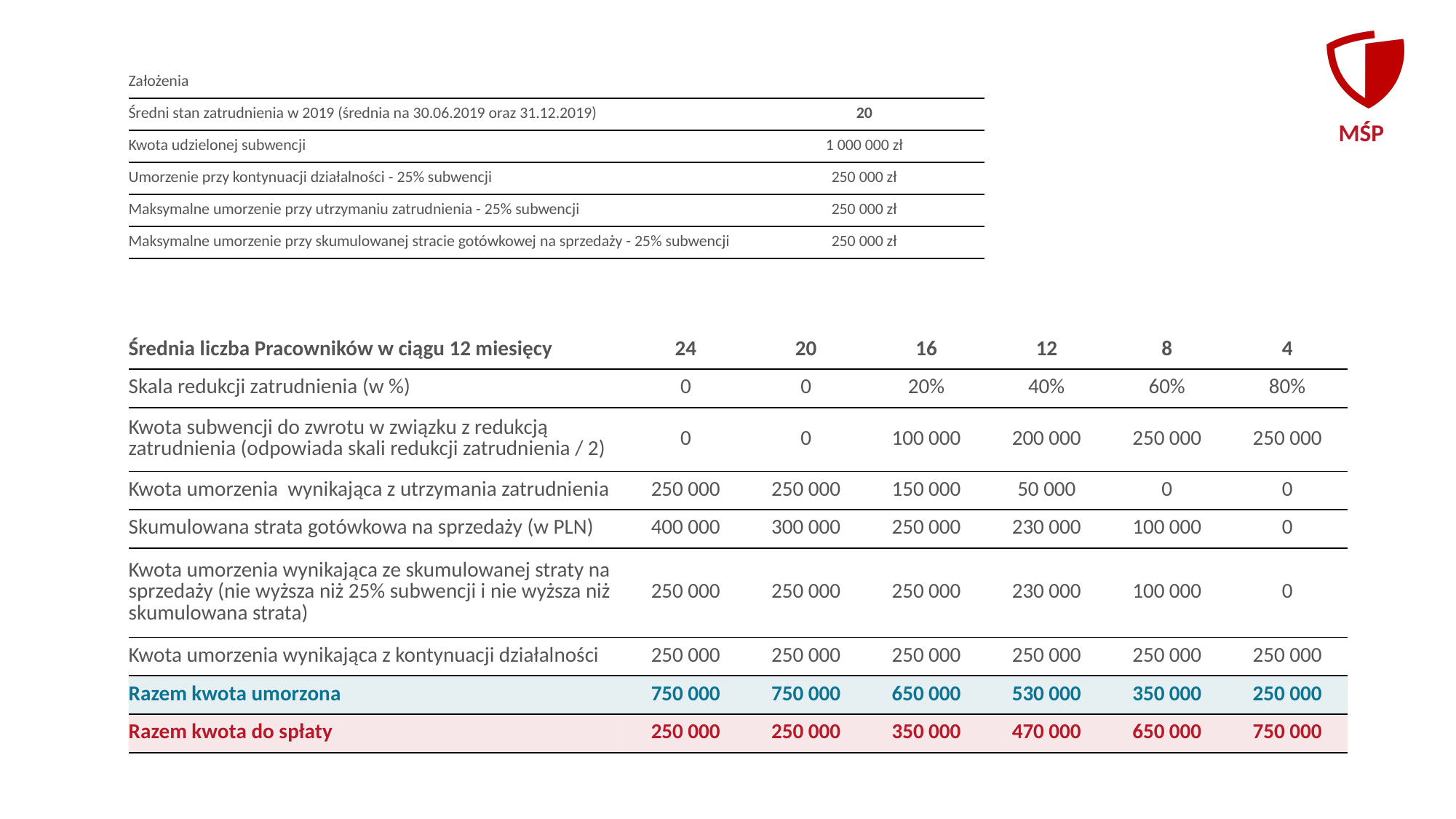

| Założenia |  |
| --- | --- |
| Średni stan zatrudnienia w 2019 (średnia na 30.06.2019 oraz 31.12.2019) | 20 |
| Kwota udzielonej subwencji | 1 000 000 zł |
| Umorzenie przy kontynuacji działalności - 25% subwencji | 250 000 zł |
| Maksymalne umorzenie przy utrzymaniu zatrudnienia - 25% subwencji | 250 000 zł |
| Maksymalne umorzenie przy skumulowanej stracie gotówkowej na sprzedaży - 25% subwencji | 250 000 zł |
| Średnia liczba Pracowników w ciągu 12 miesięcy | 24 | 20 | 16 | 12 | 8 | 4 |
| --- | --- | --- | --- | --- | --- | --- |
| Skala redukcji zatrudnienia (w %) | 0 | 0 | 20% | 40% | 60% | 80% |
| Kwota subwencji do zwrotu w związku z redukcją zatrudnienia (odpowiada skali redukcji zatrudnienia / 2) | 0 | 0 | 100 000 | 200 000 | 250 000 | 250 000 |
| Kwota umorzenia wynikająca z utrzymania zatrudnienia | 250 000 | 250 000 | 150 000 | 50 000 | 0 | 0 |
| Skumulowana strata gotówkowa na sprzedaży (w PLN) | 400 000 | 300 000 | 250 000 | 230 000 | 100 000 | 0 |
| Kwota umorzenia wynikająca ze skumulowanej straty na sprzedaży (nie wyższa niż 25% subwencji i nie wyższa niż skumulowana strata) | 250 000 | 250 000 | 250 000 | 230 000 | 100 000 | 0 |
| Kwota umorzenia wynikająca z kontynuacji działalności | 250 000 | 250 000 | 250 000 | 250 000 | 250 000 | 250 000 |
| Razem kwota umorzona | 750 000 | 750 000 | 650 000 | 530 000 | 350 000 | 250 000 |
| Razem kwota do spłaty | 250 000 | 250 000 | 350 000 | 470 000 | 650 000 | 750 000 |